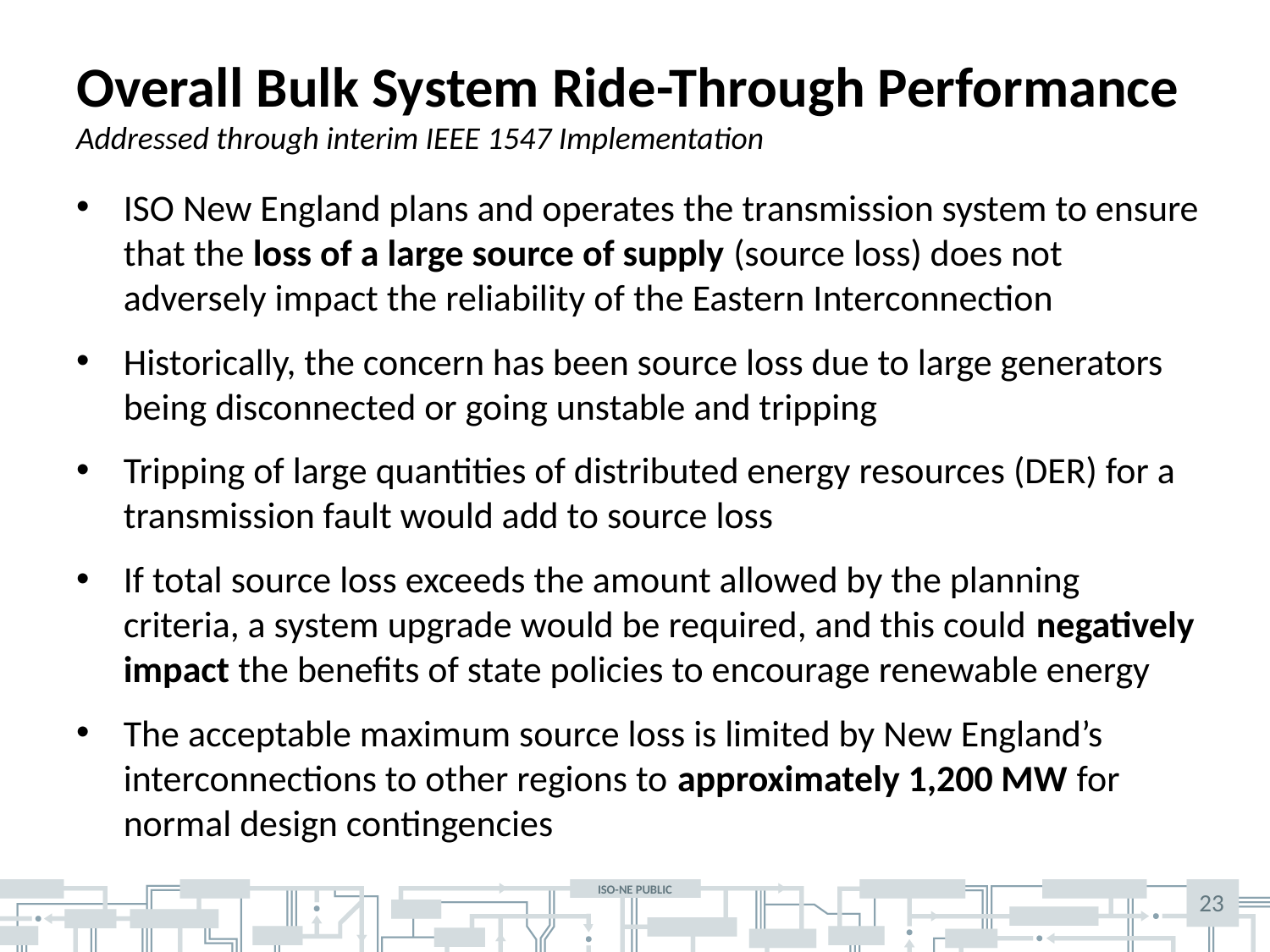

# Overall Bulk System Ride-Through Performance Addressed through interim IEEE 1547 Implementation
ISO New England plans and operates the transmission system to ensure that the loss of a large source of supply (source loss) does not adversely impact the reliability of the Eastern Interconnection
Historically, the concern has been source loss due to large generators being disconnected or going unstable and tripping
Tripping of large quantities of distributed energy resources (DER) for a transmission fault would add to source loss
If total source loss exceeds the amount allowed by the planning criteria, a system upgrade would be required, and this could negatively impact the benefits of state policies to encourage renewable energy
The acceptable maximum source loss is limited by New England’s interconnections to other regions to approximately 1,200 MW for normal design contingencies

23